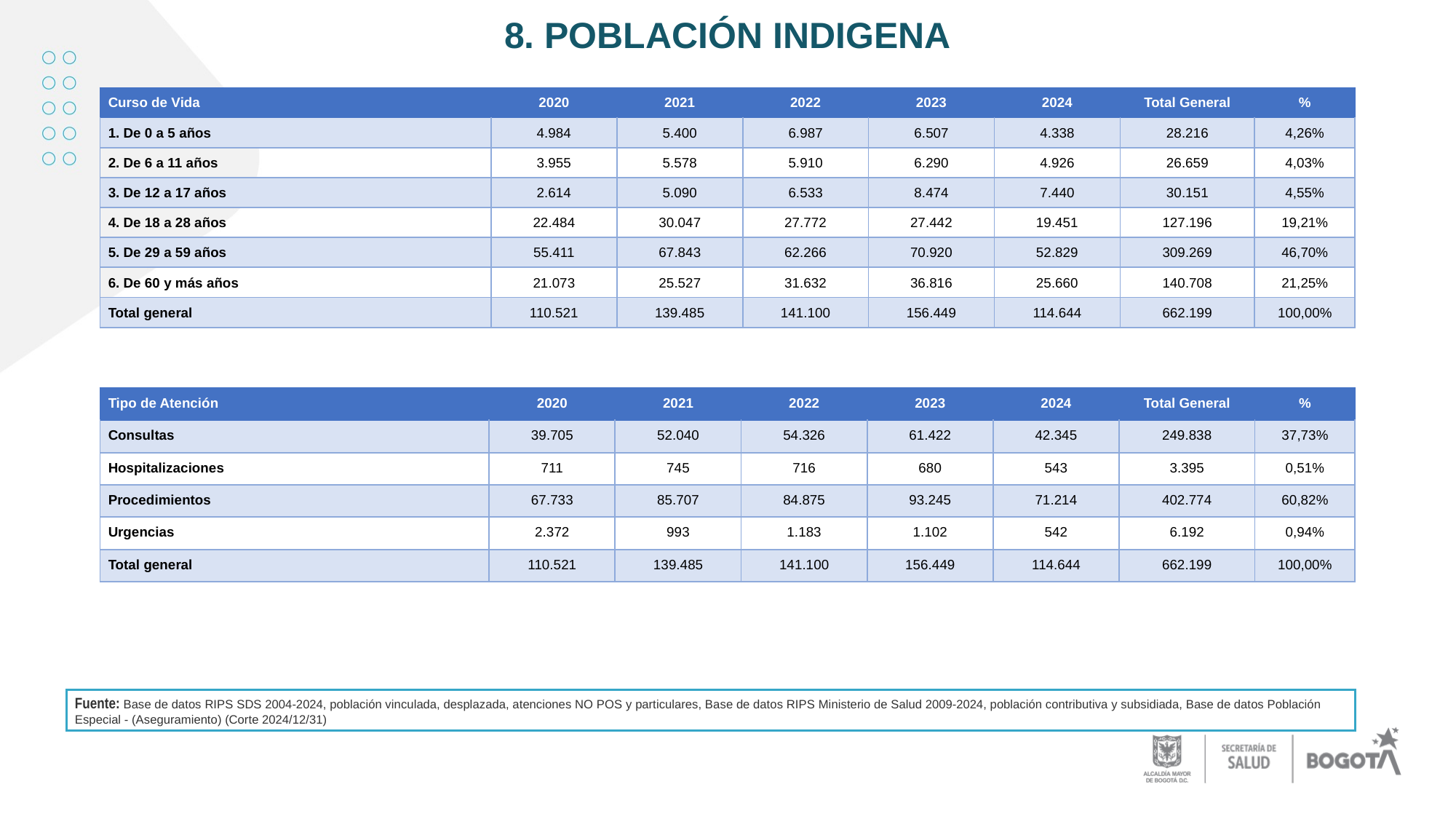

# 8. POBLACIÓN INDIGENA
| Curso de Vida | 2020 | 2021 | 2022 | 2023 | 2024 | Total General | % |
| --- | --- | --- | --- | --- | --- | --- | --- |
| 1. De 0 a 5 años | 4.984 | 5.400 | 6.987 | 6.507 | 4.338 | 28.216 | 4,26% |
| 2. De 6 a 11 años | 3.955 | 5.578 | 5.910 | 6.290 | 4.926 | 26.659 | 4,03% |
| 3. De 12 a 17 años | 2.614 | 5.090 | 6.533 | 8.474 | 7.440 | 30.151 | 4,55% |
| 4. De 18 a 28 años | 22.484 | 30.047 | 27.772 | 27.442 | 19.451 | 127.196 | 19,21% |
| 5. De 29 a 59 años | 55.411 | 67.843 | 62.266 | 70.920 | 52.829 | 309.269 | 46,70% |
| 6. De 60 y más años | 21.073 | 25.527 | 31.632 | 36.816 | 25.660 | 140.708 | 21,25% |
| Total general | 110.521 | 139.485 | 141.100 | 156.449 | 114.644 | 662.199 | 100,00% |
| Tipo de Atención | 2020 | 2021 | 2022 | 2023 | 2024 | Total General | % |
| --- | --- | --- | --- | --- | --- | --- | --- |
| Consultas | 39.705 | 52.040 | 54.326 | 61.422 | 42.345 | 249.838 | 37,73% |
| Hospitalizaciones | 711 | 745 | 716 | 680 | 543 | 3.395 | 0,51% |
| Procedimientos | 67.733 | 85.707 | 84.875 | 93.245 | 71.214 | 402.774 | 60,82% |
| Urgencias | 2.372 | 993 | 1.183 | 1.102 | 542 | 6.192 | 0,94% |
| Total general | 110.521 | 139.485 | 141.100 | 156.449 | 114.644 | 662.199 | 100,00% |
Fuente: Base de datos RIPS SDS 2004-2024, población vinculada, desplazada, atenciones NO POS y particulares, Base de datos RIPS Ministerio de Salud 2009-2024, población contributiva y subsidiada, Base de datos Población Especial - (Aseguramiento) (Corte 2024/12/31)